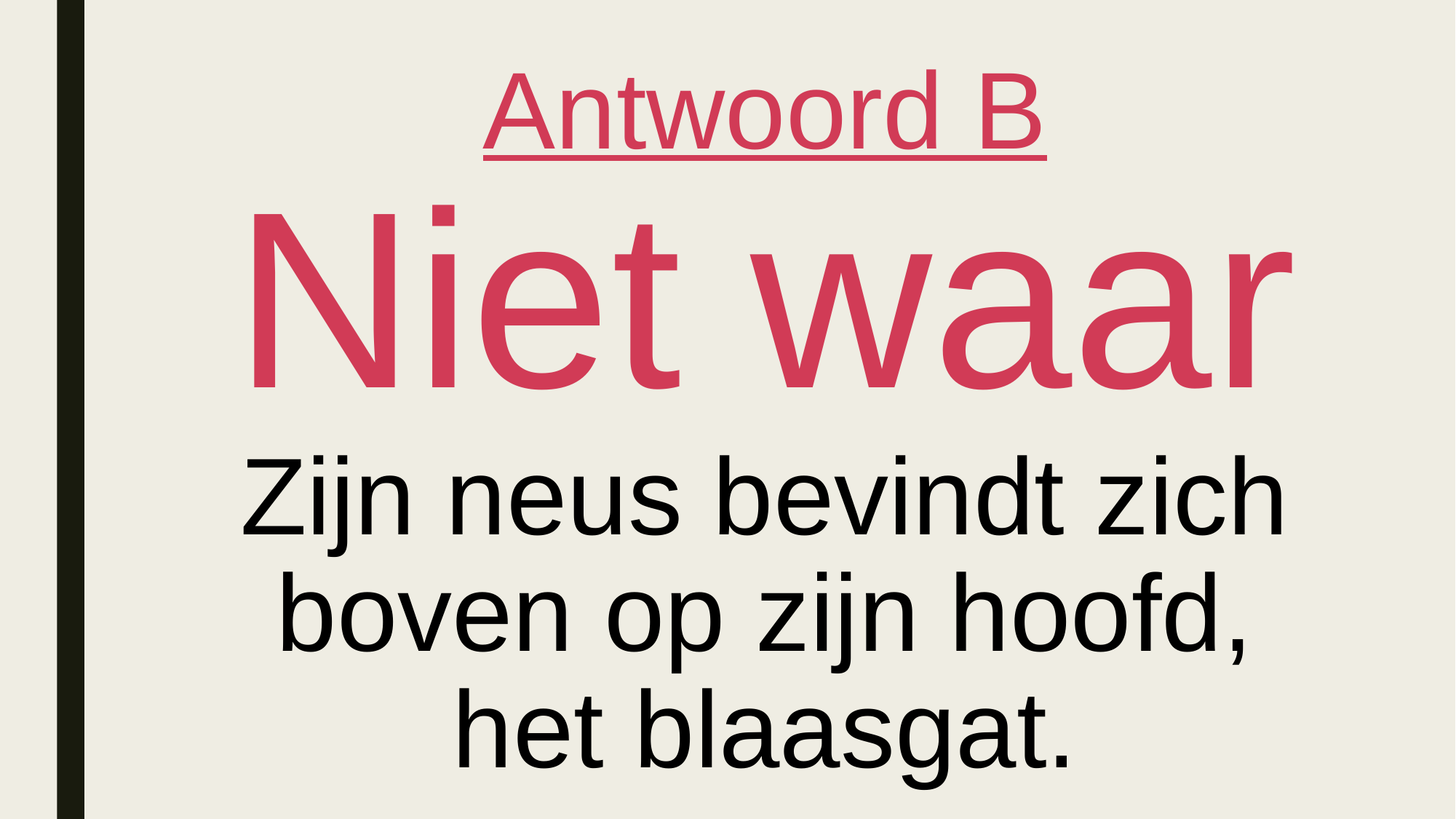

# Antwoord B Niet waar Zijn neus bevindt zich boven op zijn hoofd, het blaasgat.